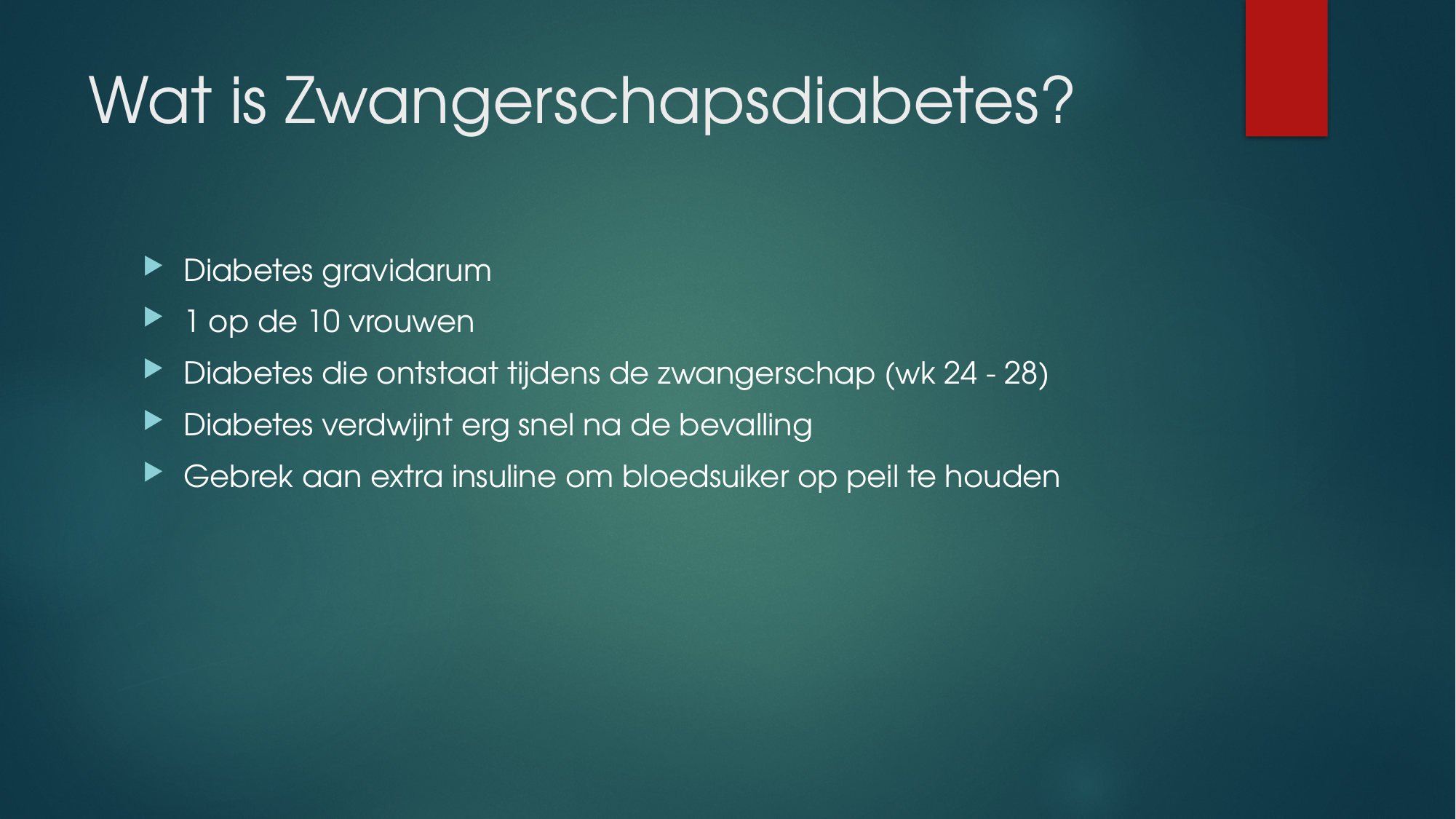

# Wat is Zwangerschapsdiabetes?
Diabetes gravidarum
1 op de 10 vrouwen
Diabetes die ontstaat tijdens de zwangerschap (wk 24 - 28)
Diabetes verdwijnt erg snel na de bevalling
Gebrek aan extra insuline om bloedsuiker op peil te houden